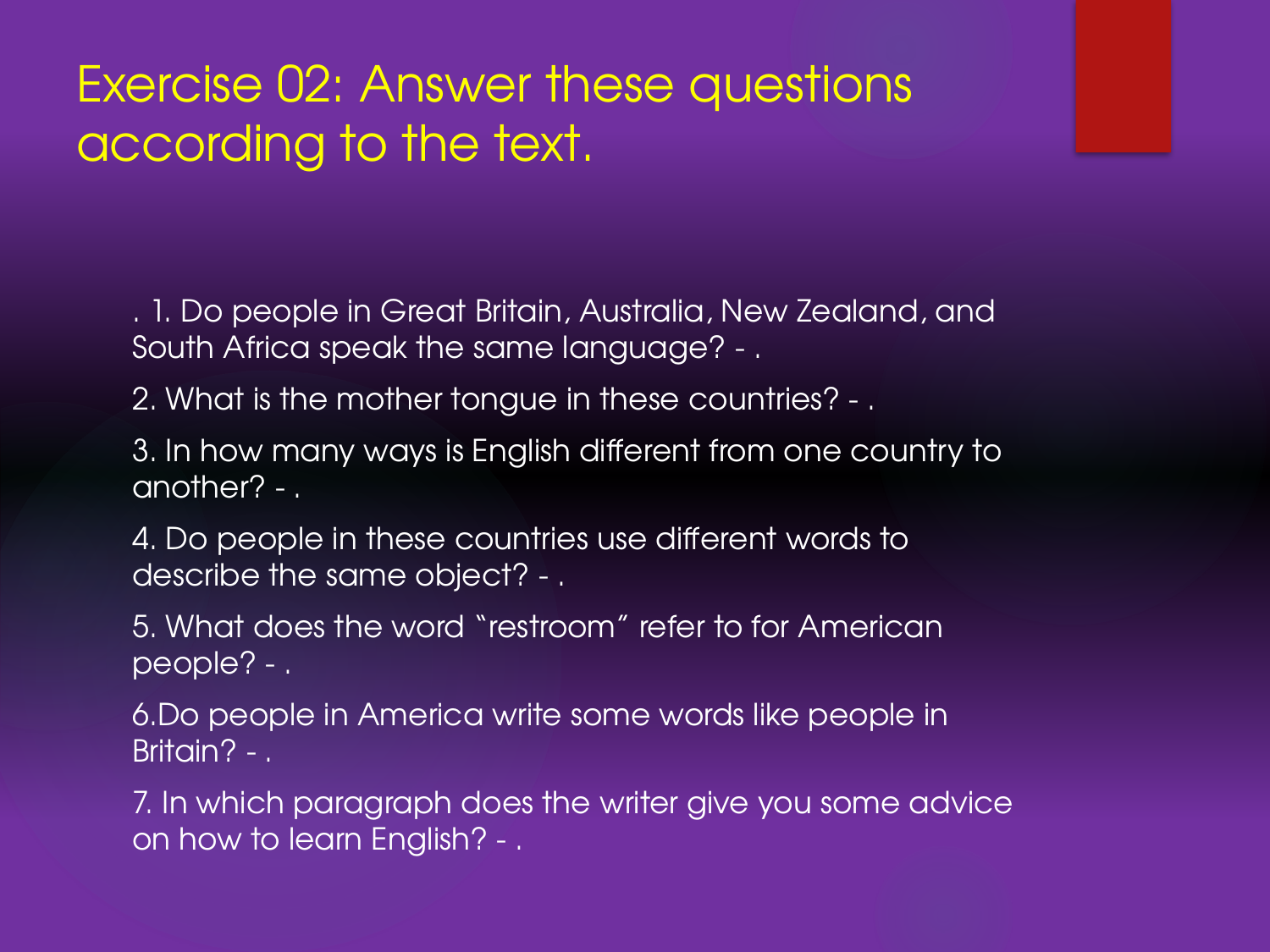

# Exercise 02: Answer these questions according to the text.
. 1. Do people in Great Britain, Australia, New Zealand, and South Africa speak the same language? - .
2. What is the mother tongue in these countries? - .
3. In how many ways is English different from one country to another? - .
4. Do people in these countries use different words to describe the same object? - .
5. What does the word “restroom” refer to for American people? - .
6.Do people in America write some words like people in Britain? - .
7. In which paragraph does the writer give you some advice on how to learn English? - .